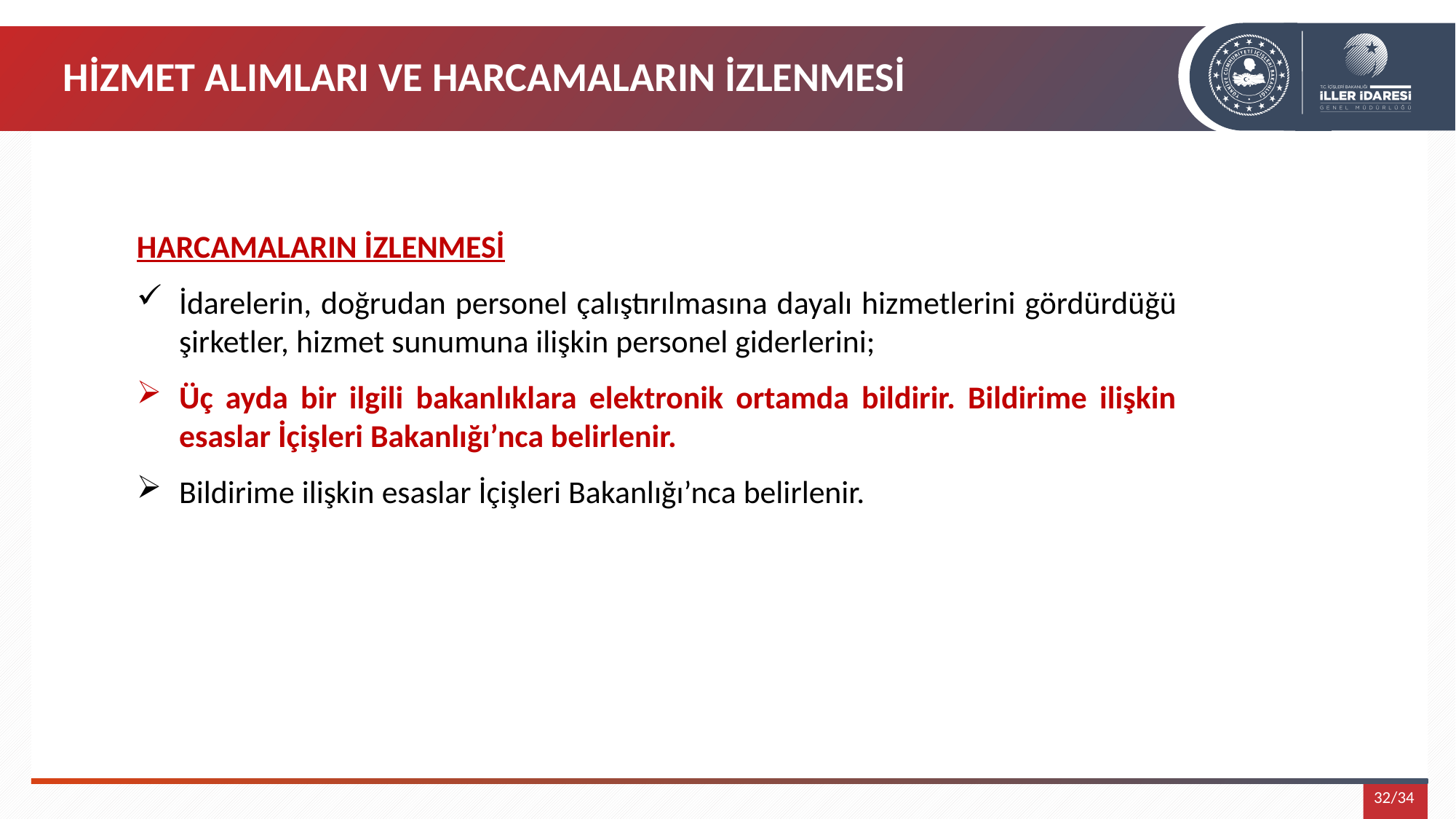

HİZMET ALIMLARI VE HARCAMALARIN İZLENMESİ
HARCAMALARIN İZLENMESİ
İdarelerin, doğrudan personel çalıştırılmasına dayalı hizmetlerini gördürdüğü şirketler, hizmet sunumuna ilişkin personel giderlerini;
Üç ayda bir ilgili bakanlıklara elektronik ortamda bildirir. Bildirime ilişkin esaslar İçişleri Bakanlığı’nca belirlenir.
Bildirime ilişkin esaslar İçişleri Bakanlığı’nca belirlenir.